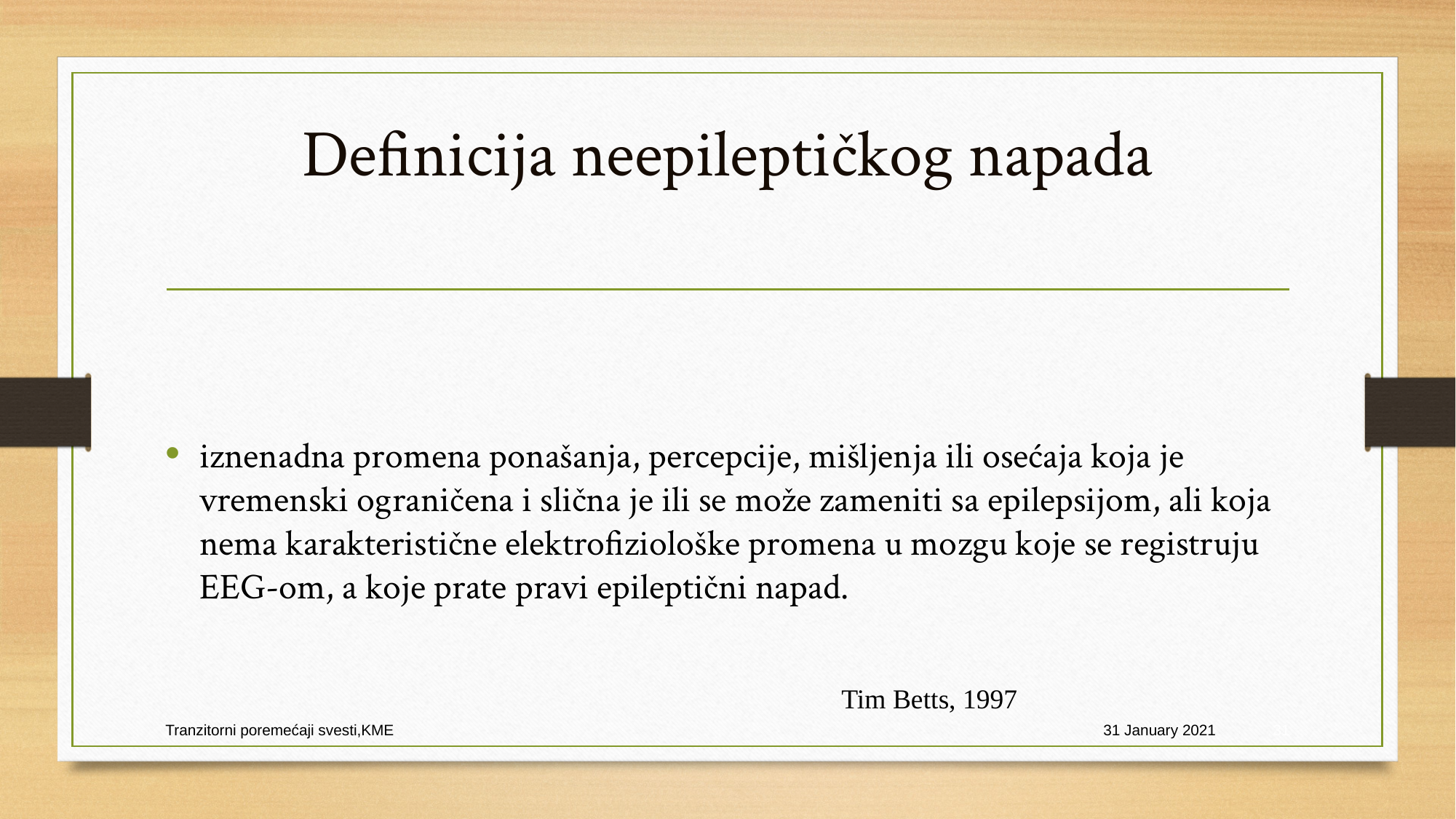

# Definicija neepileptičkog napada

iznenadna promena ponašanja, percepcije, mišljenja ili osećaja koja je vremenski ograničena i slična je ili se može zameniti sa epilepsijom, ali koja nema karakteristične elektrofiziološke promena u mozgu koje se registruju EEG-om, a koje prate pravi epileptični napad.
Tim Betts, 1997
Tranzitorni poremećaji svesti,KME
31 January 2021
31